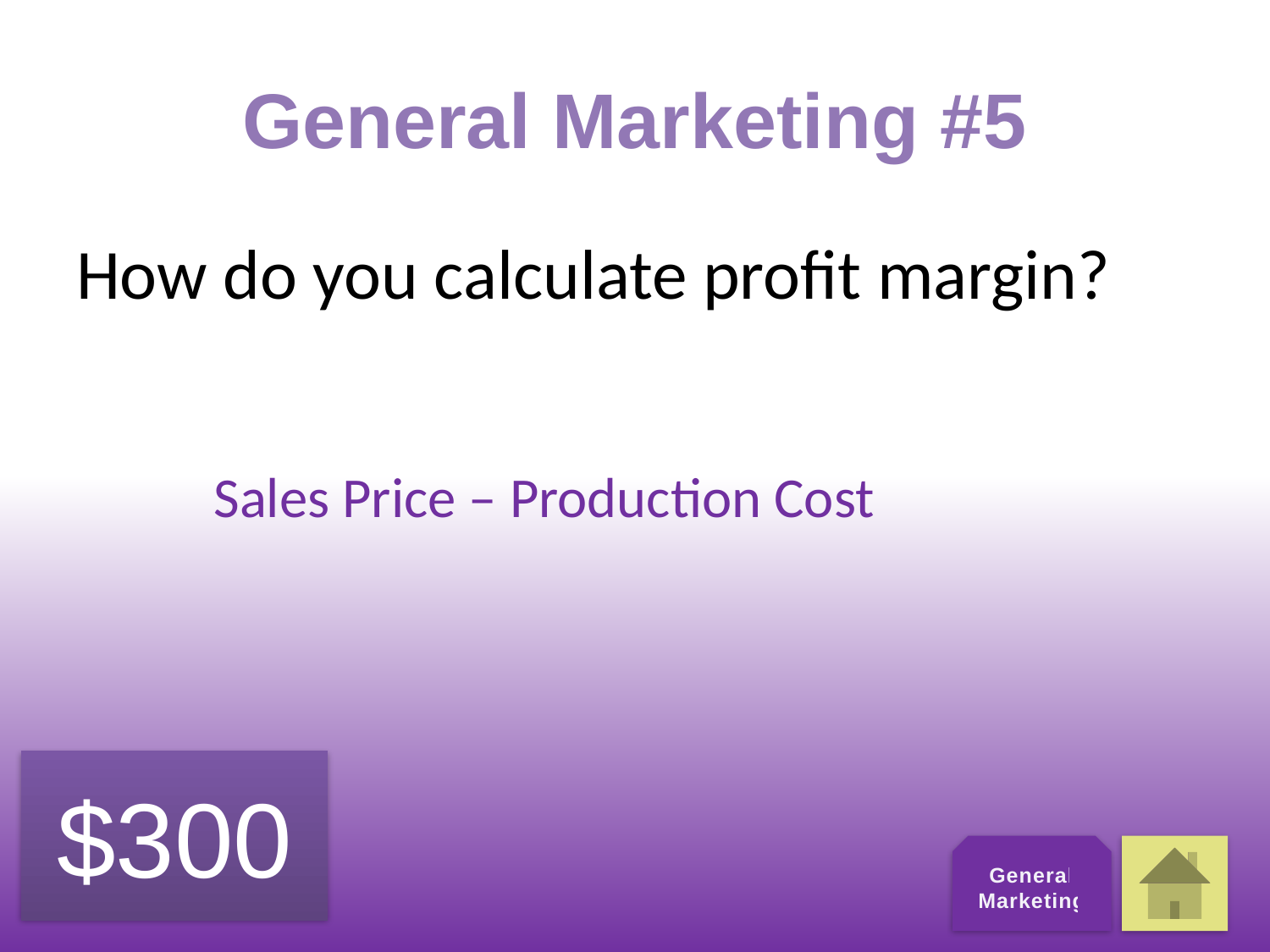

# General Marketing #5
How do you calculate profit margin?
Sales Price – Production Cost
$300
General Marketing